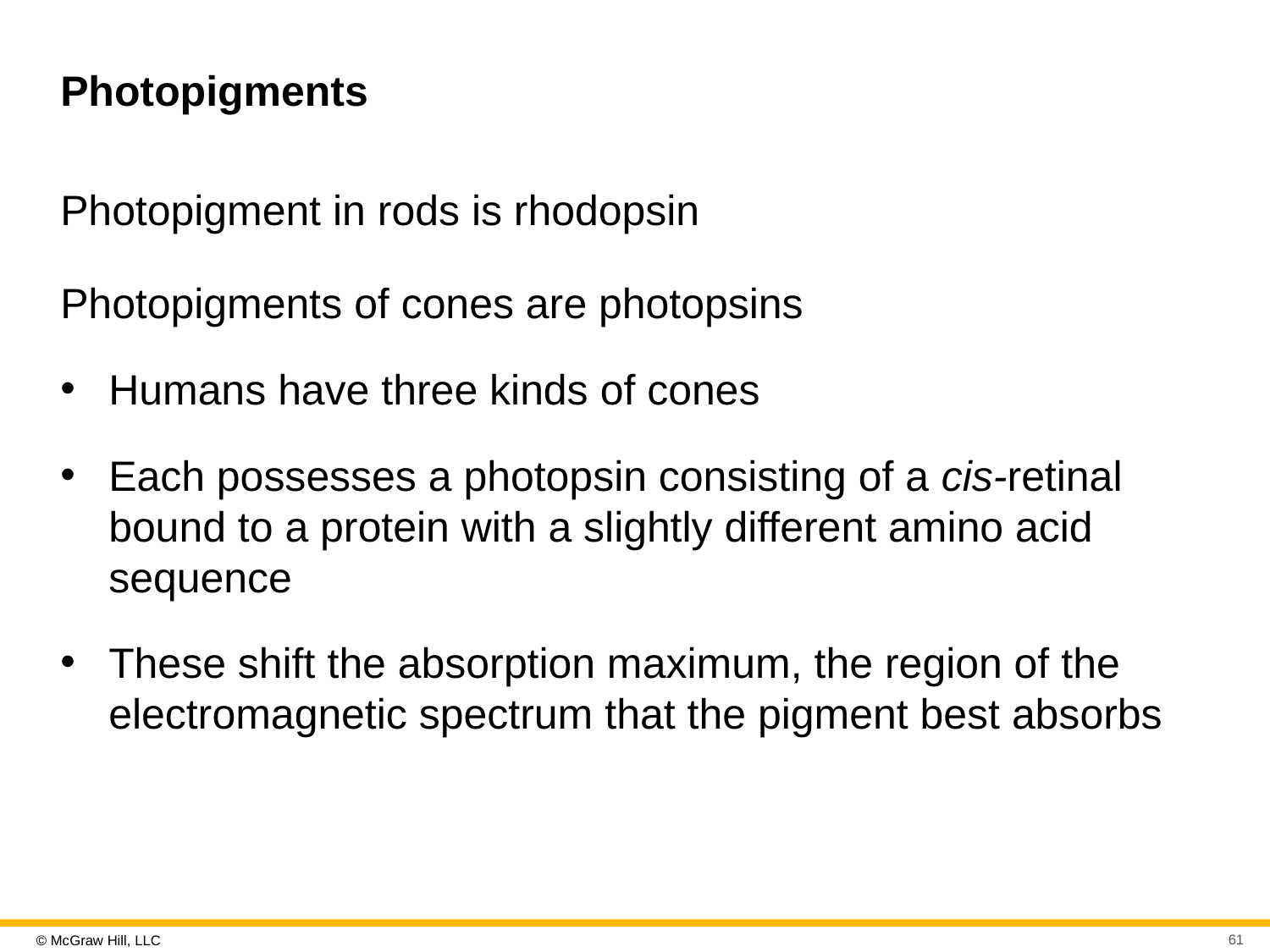

# Photopigments
Photopigment in rods is rhodopsin
Photopigments of cones are photopsins
Humans have three kinds of cones
Each possesses a photopsin consisting of a cis-retinal bound to a protein with a slightly different amino acid sequence
These shift the absorption maximum, the region of the electromagnetic spectrum that the pigment best absorbs
61